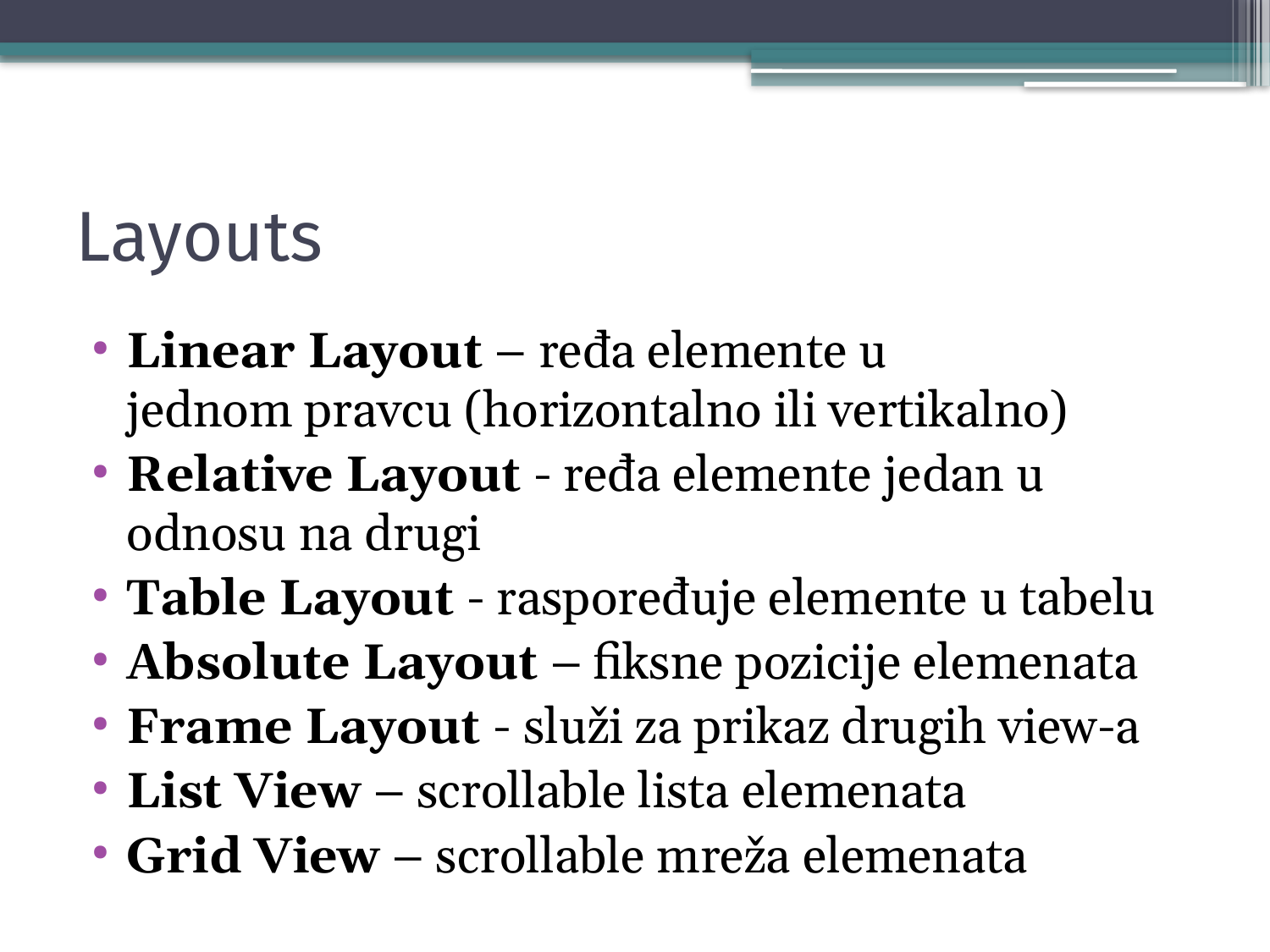

# Layouts
Linear Layout – ređa elemente u jednom pravcu (horizontalno ili vertikalno)
Relative Layout - ređa elemente jedan u odnosu na drugi
Table Layout - raspoređuje elemente u tabelu
Absolute Layout – fiksne pozicije elemenata
Frame Layout - služi za prikaz drugih view-a
List View – scrollable lista elemenata
Grid View – scrollable mreža elemenata